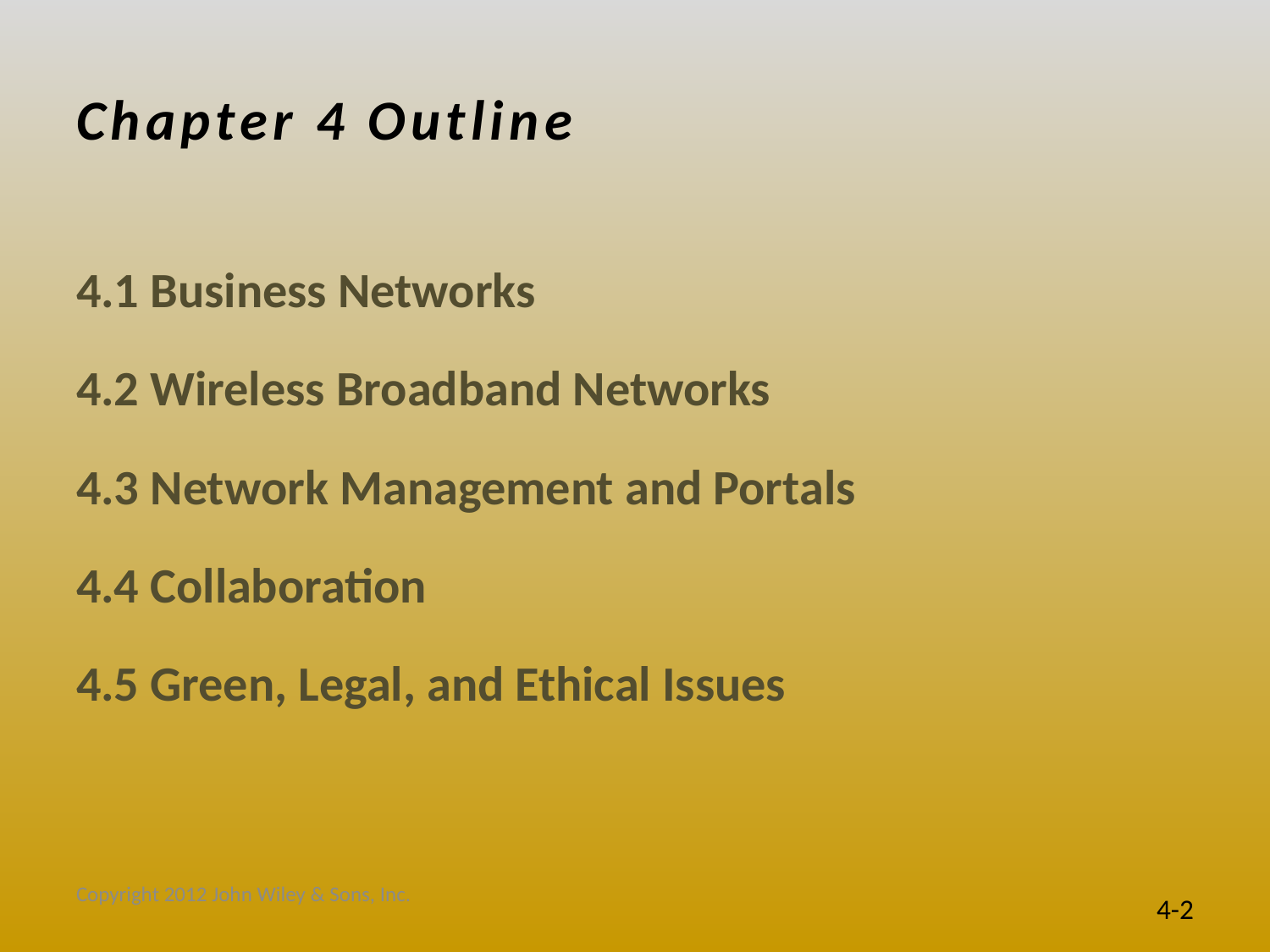

# Chapter 4 Outline
4.1 Business Networks
4.2 Wireless Broadband Networks
4.3 Network Management and Portals
4.4 Collaboration
4.5 Green, Legal, and Ethical Issues
Copyright 2012 John Wiley & Sons, Inc.
4-2